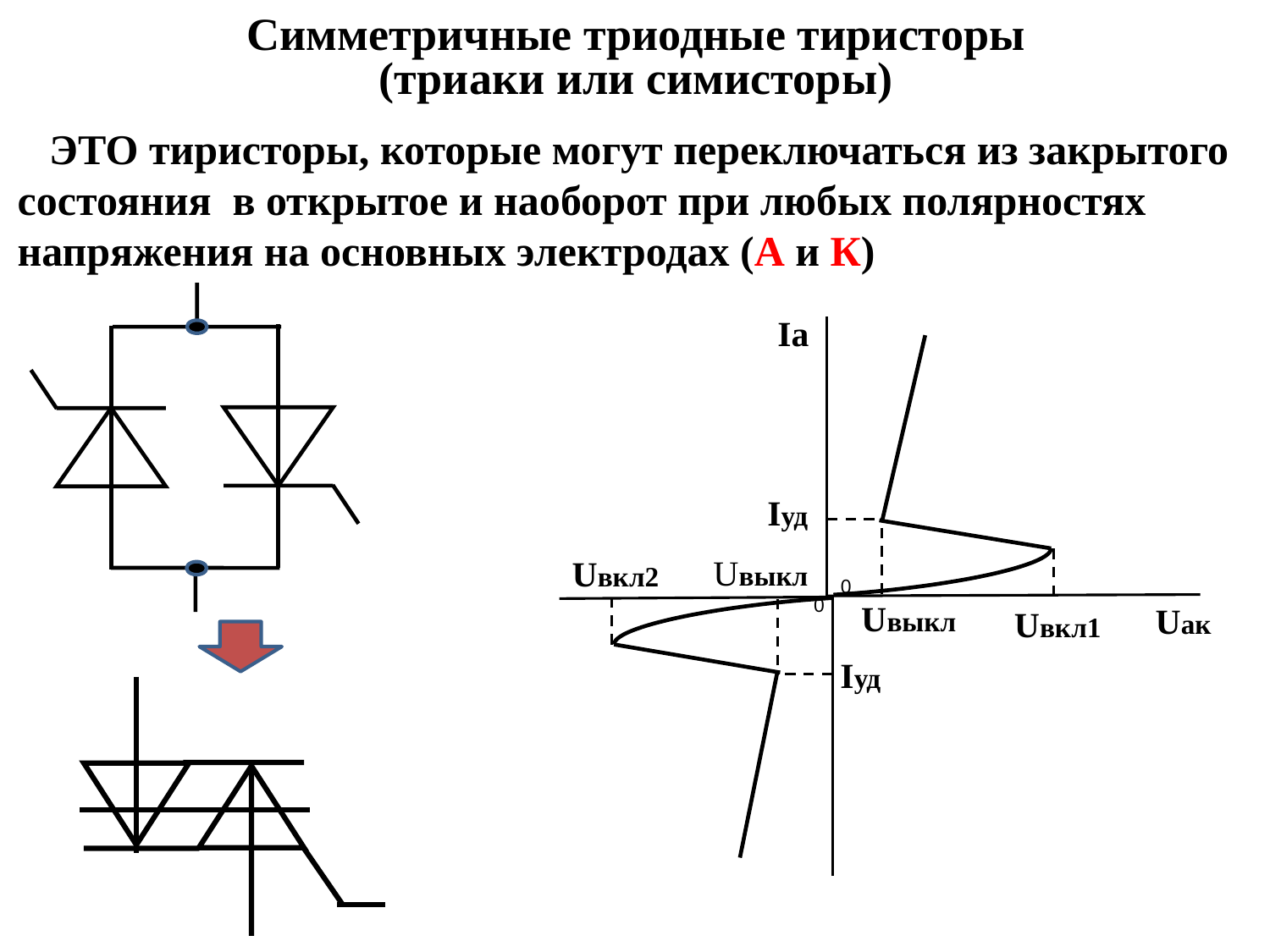

Симметричные триодные тиристоры
(триаки или симисторы)
   ЭТО тиристоры, которые могут переключаться из закрытого состояния  в открытое и наоборот при любых полярностях  напряжения на основных электродах (А и К)

Iа
Iуд
0
Uвыкл
Uак
Uвкл1

Iуд
0
Uвкл2
Uвыкл